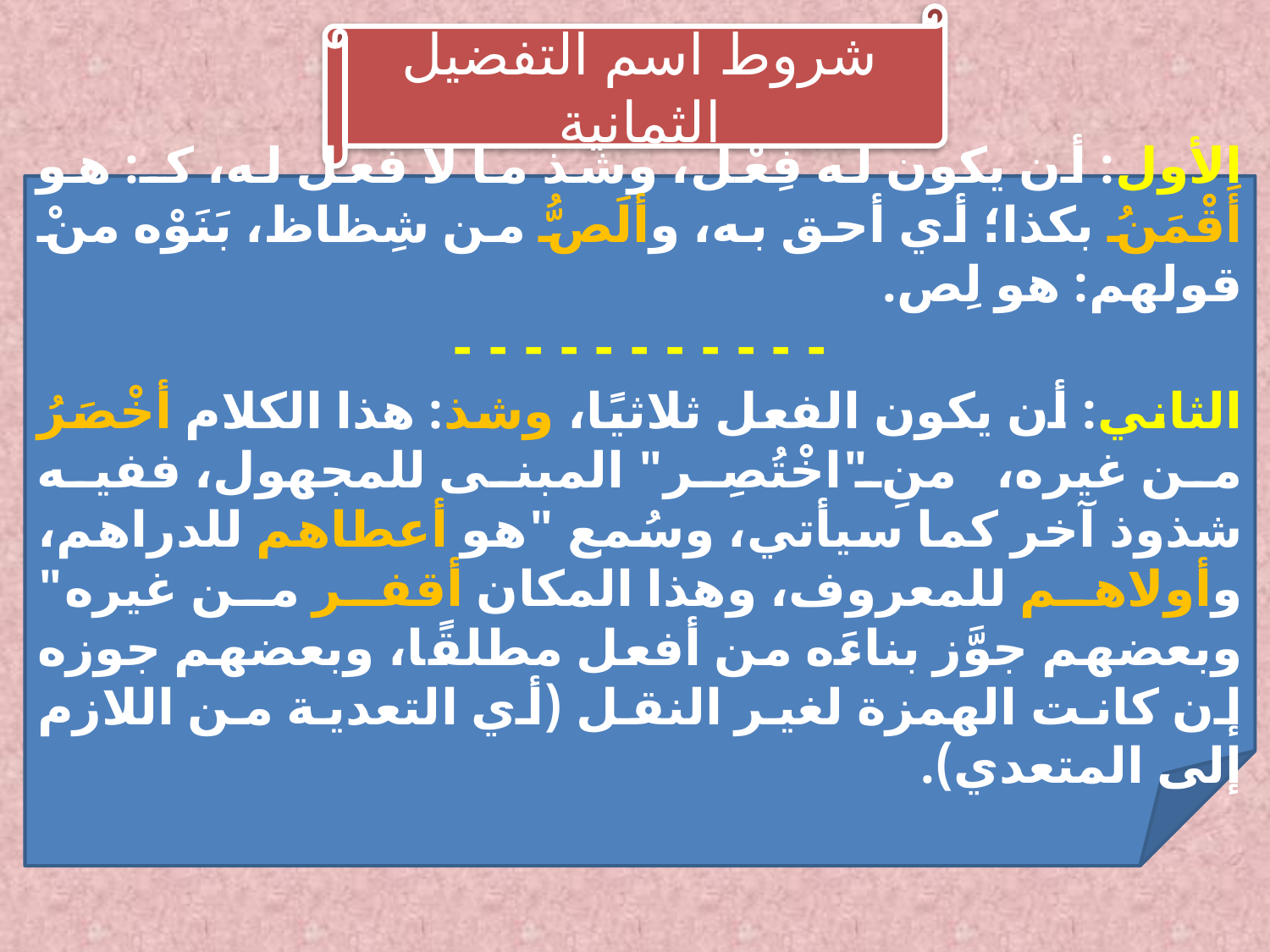

شروط اسم التفضيل الثمانية
الأول: أن يكون له فِعْل، وشذ ما لا فعل له، كـ: هو أَقْمَنُ بكذا؛ أي أحق به، وألَصُّ من شِظاظ، بَنَوْه منْ قولهم: هو لِص.
- - - - - - - - - - -
الثاني: أن يكون الفعل ثلاثيًا، وشذ: هذا الكلام أخْصَرُ من غيره، منِ "اخْتُصِر" المبنى للمجهول، ففيه شذوذ آخر كما سيأتي، وسُمع "هو أعطاهم للدراهم، وأولاهم للمعروف، وهذا المكان أقفر من غيره" وبعضهم جوَّز بناءَه من أفعل مطلقًا، وبعضهم جوزه إن كانت الهمزة لغير النقل (أي التعدية من اللازم إلى المتعدي).